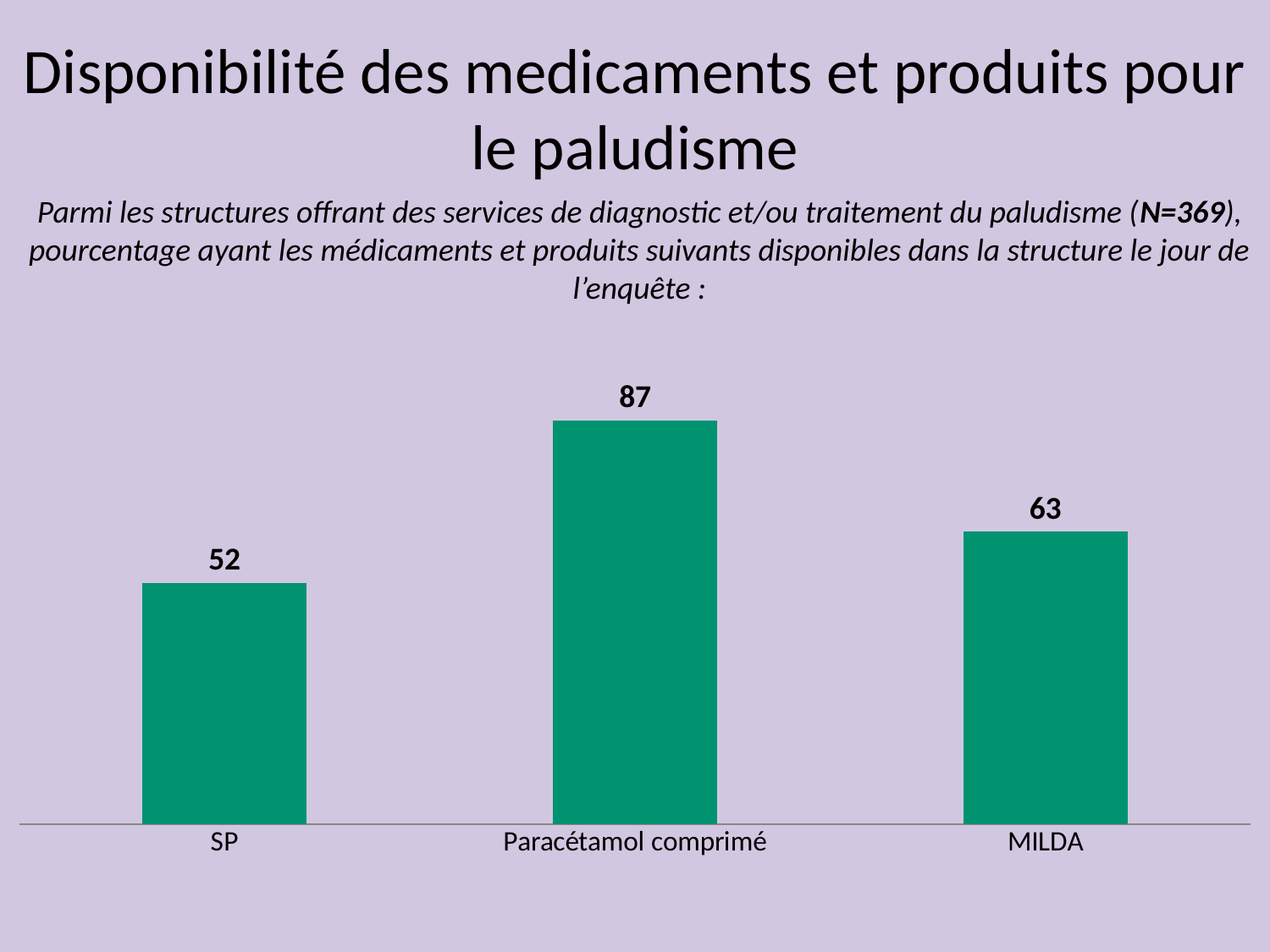

Disponibilité des medicaments et produits pour le paludisme
Parmi les structures offrant des services de diagnostic et/ou traitement du paludisme (N=369), pourcentage ayant les médicaments et produits suivants disponibles dans la structure le jour de l’enquête :

### Chart

| Category | Series 1 |
|---|---|
| SP | 52.0 |
| Paracétamol comprimé | 87.0 |
| MILDA | 63.0 |